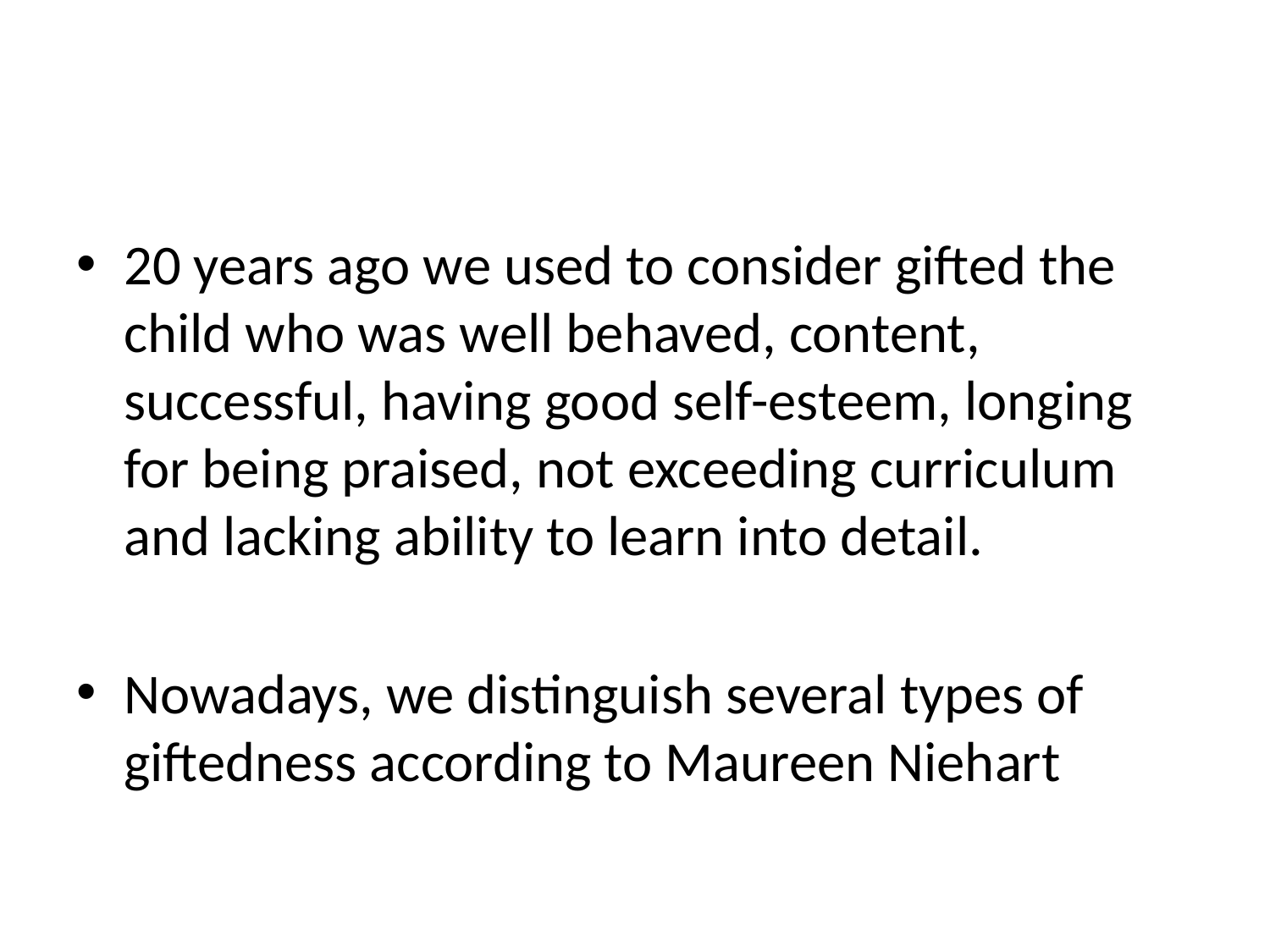

#
20 years ago we used to consider gifted the child who was well behaved, content, successful, having good self-esteem, longing for being praised, not exceeding curriculum and lacking ability to learn into detail.

Nowadays, we distinguish several types of giftedness according to Maureen Niehart